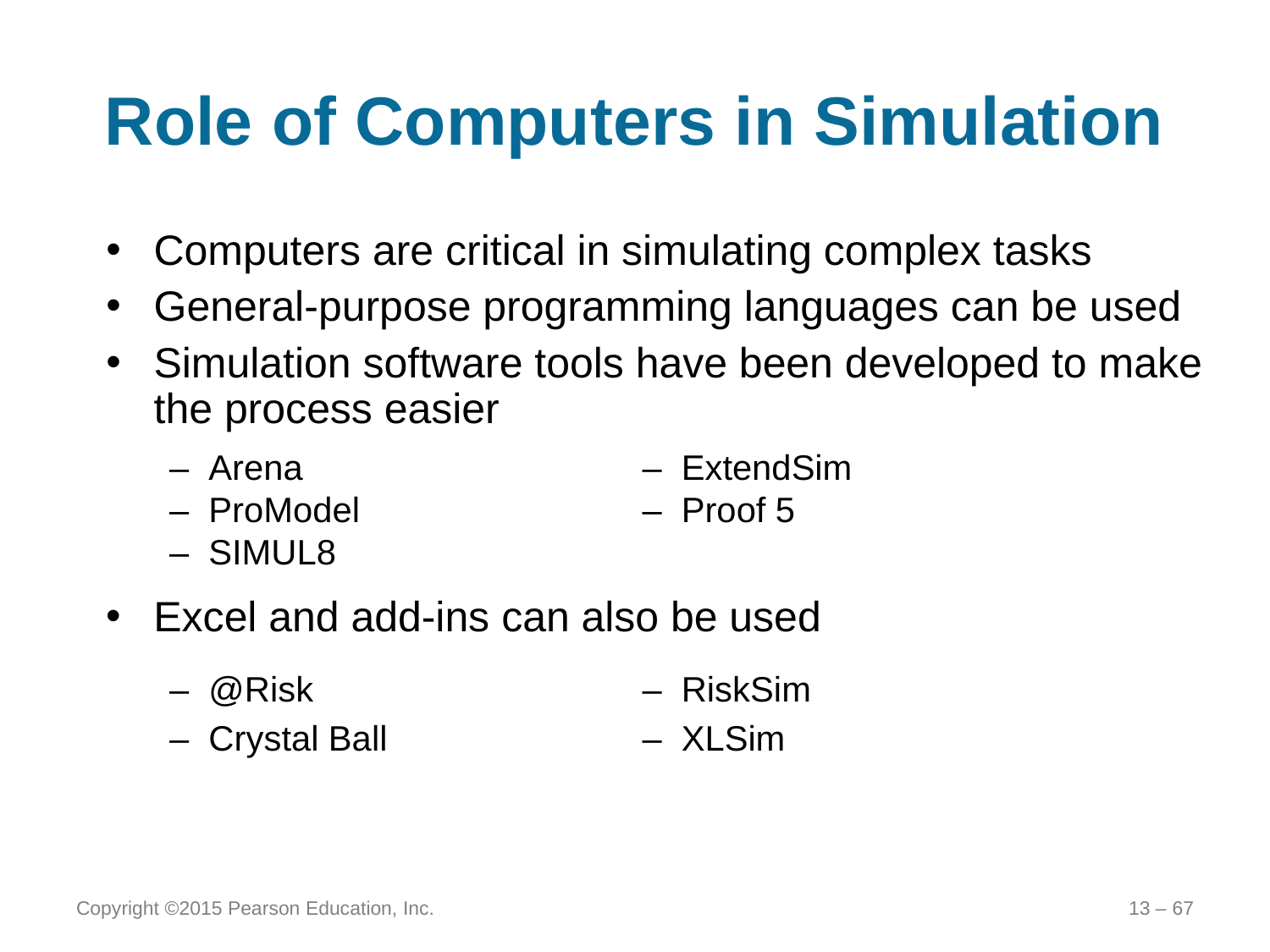

# Role of Computers in Simulation
Computers are critical in simulating complex tasks
General-purpose programming languages can be used
Simulation software tools have been developed to make the process easier
–  Arena	–  ExtendSim
–  ProModel	–  Proof 5
–  SIMUL8
Excel and add-ins can also be used
–  @Risk	–  RiskSim
–  Crystal Ball	–  XLSim
Copyright ©2015 Pearson Education, Inc.
13 – 67